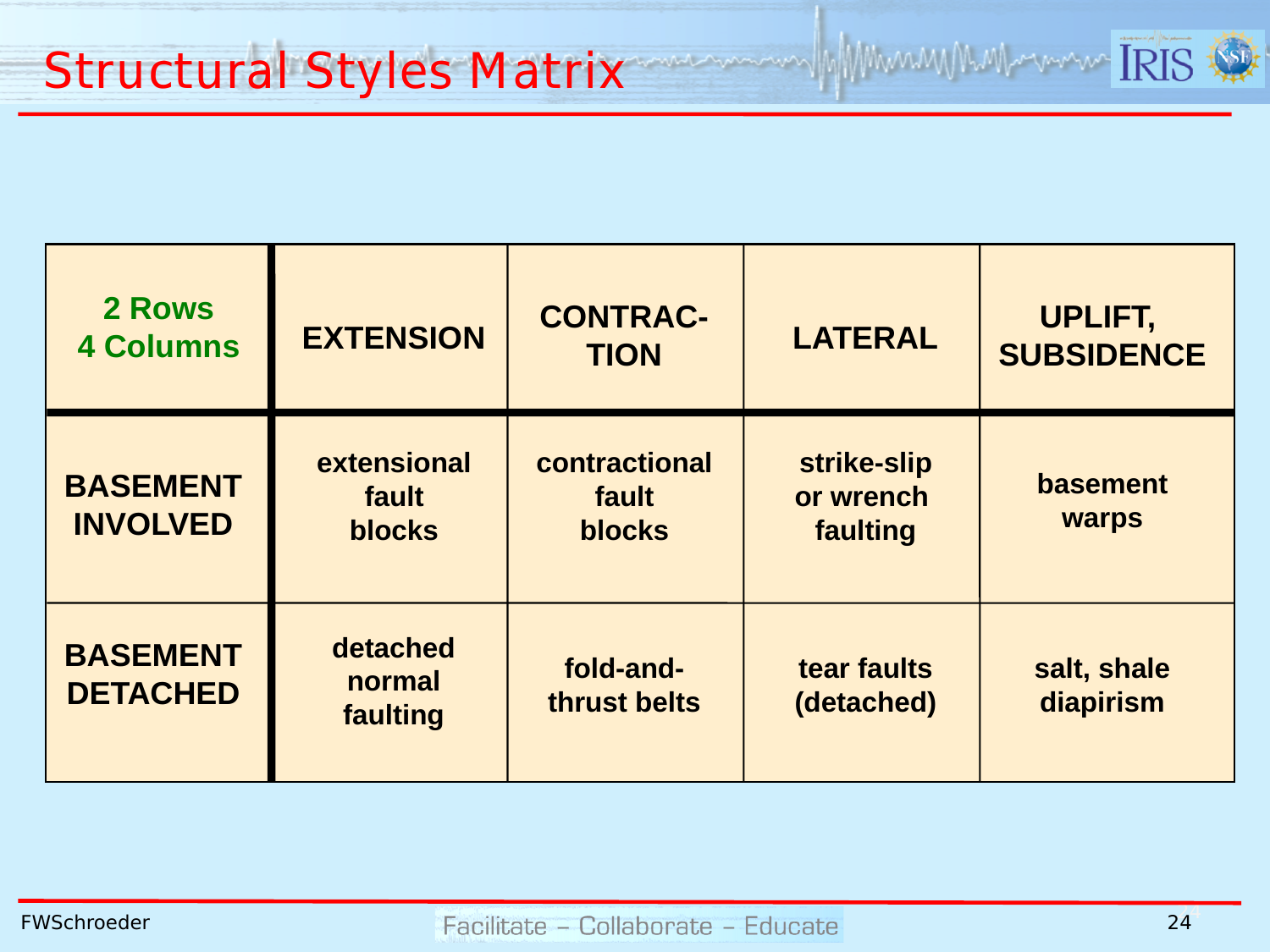

# Structural Styles Matrix

2 Rows
4 Columns
CONTRAC-
TION
UPLIFT,
SUBSIDENCE
EXTENSION
LATERAL

extensional
fault
blocks
contractional
fault
blocks
strike-slip
or wrench
faulting
BASEMENT
INVOLVED
basement
warps

detached
normal
faulting
BASEMENT
DETACHED
fold-and-
thrust belts
tear faults
(detached)

salt, shale
diapirism